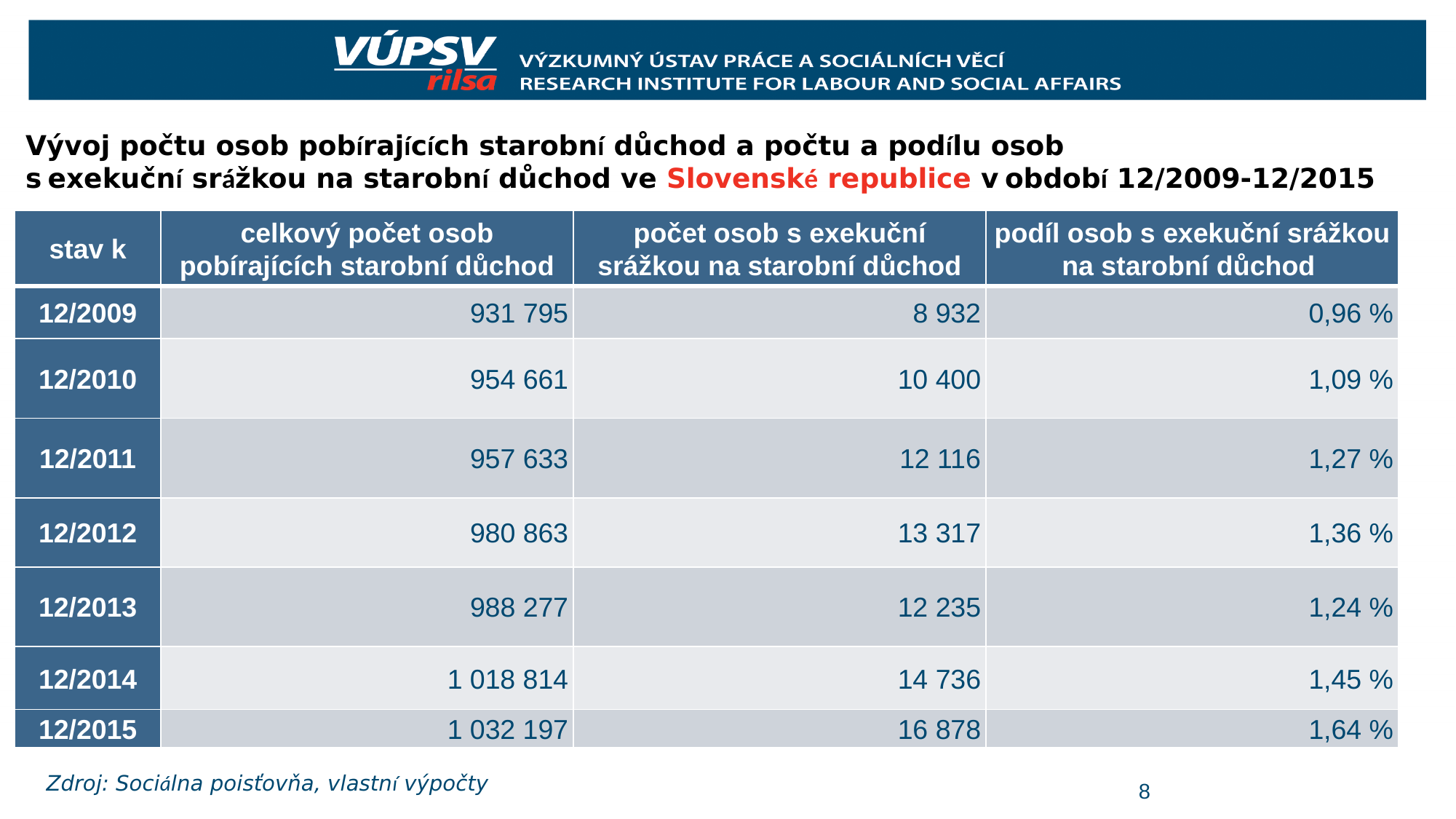

Vývoj počtu osob pobírajících starobní důchod a počtu a podílu osob
s exekuční srážkou na starobní důchod ve Slovenské republice v období 12/2009-12/2015
| stav k | celkový počet osob pobírajících starobní důchod | počet osob s exekuční srážkou na starobní důchod | podíl osob s exekuční srážkou na starobní důchod |
| --- | --- | --- | --- |
| 12/2009 | 931 795 | 8 932 | 0,96 % |
| 12/2010 | 954 661 | 10 400 | 1,09 % |
| 12/2011 | 957 633 | 12 116 | 1,27 % |
| 12/2012 | 980 863 | 13 317 | 1,36 % |
| 12/2013 | 988 277 | 12 235 | 1,24 % |
| 12/2014 | 1 018 814 | 14 736 | 1,45 % |
| 12/2015 | 1 032 197 | 16 878 | 1,64 % |
Zdroj: Sociálna poisťovňa, vlastní výpočty
8